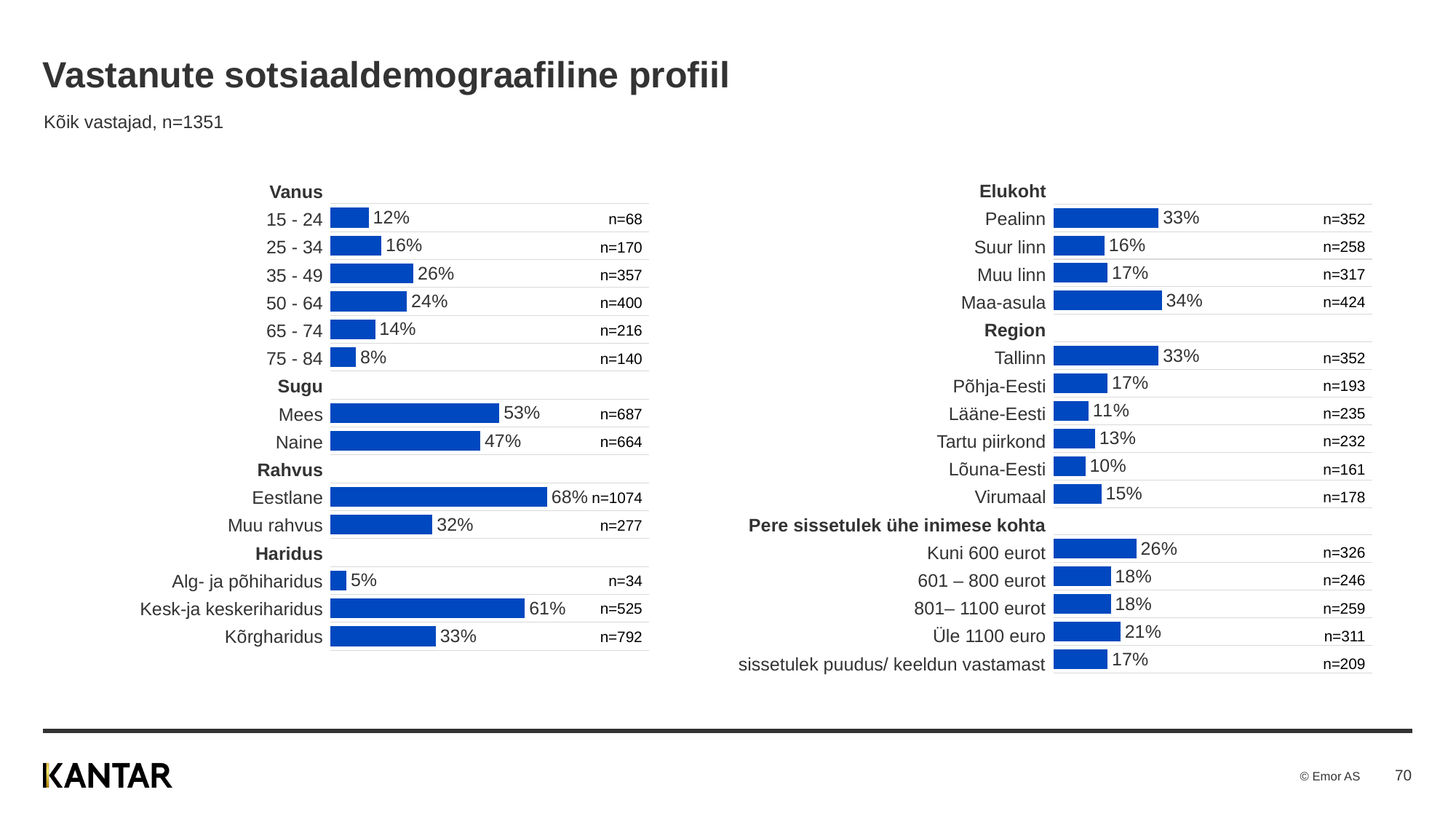

# Vastanute sotsiaaldemograafiline profiil
Kõik vastajad, n=1351
| Elukoht |  |  |
| --- | --- | --- |
| Pealinn |  | n=352 |
| Suur linn |  | n=258 |
| Muu linn |  | n=317 |
| Maa-asula |  | n=424 |
| Region |  |  |
| Tallinn |  | n=352 |
| Põhja-Eesti |  | n=193 |
| Lääne-Eesti |  | n=235 |
| Tartu piirkond |  | n=232 |
| Lõuna-Eesti |  | n=161 |
| Virumaal |  | n=178 |
| Pere sissetulek ühe inimese kohta |  |  |
| Kuni 600 eurot |  | n=326 |
| 601 – 800 eurot |  | n=246 |
| 801– 1100 eurot |  | n=259 |
| Üle 1100 euro |  | n=311 |
| sissetulek puudus/ keeldun vastamast |  | n=209 |
| Vanus |  |  |
| --- | --- | --- |
| 15 - 24 |  | n=68 |
| 25 - 34 |  | n=170 |
| 35 - 49 |  | n=357 |
| 50 - 64 |  | n=400 |
| 65 - 74 |  | n=216 |
| 75 - 84 |  | n=140 |
| Sugu |  |  |
| Mees |  | n=687 |
| Naine |  | n=664 |
| Rahvus |  |  |
| Eestlane |  | n=1074 |
| Muu rahvus |  | n=277 |
| Haridus |  |  |
| Alg- ja põhiharidus |  | n=34 |
| Kesk-ja keskeriharidus |  | n=525 |
| Kõrgharidus |  | n=792 |

### Chart

| Category | Column2 |
|---|---|
| Pealinn | 33.0 |
| Suur linn | 16.0 |
| Muu linn | 17.0 |
| Maa-asula | 34.0 |
| Region | None |
| Tallinn | 33.0 |
| Põhja-Eesti | 17.0 |
| Lääne-Eesti | 11.0 |
| Tartu piirkond | 13.0 |
| Lõuna-Eesti | 10.0 |
| Virumaal | 15.0 |
| Pere sissetulek ühe inimese kohta | None |
| Kuni 600 eurot | 26.0 |
| 601 – 800 eurot | 18.0 |
| 801– 1100 eurot | 18.0 |
| Üle 1100 euro | 21.0 |
| sissetulek puudus/ keeldun vastamast | 17.0 |

### Chart

| Category | Column2 |
|---|---|
| 15 - 24 | 12.0 |
| 25 - 34 | 16.0 |
| 35 - 49 | 26.0 |
| 50 - 64 | 24.0 |
| 65 - 74 | 14.0 |
| 75 - 84 | 8.0 |
| Sugu | None |
| Mees | 53.0 |
| Naine | 47.0 |
| Rahvus | None |
| Eestlane | 68.0 |
| Muu rahvus | 32.0 |
| Haridus | None |
| Alg- ja põhiharidus | 5.0 |
| Kesk-ja keskeriharidus | 61.0 |
| Kõrgharidus | 33.0 |
70